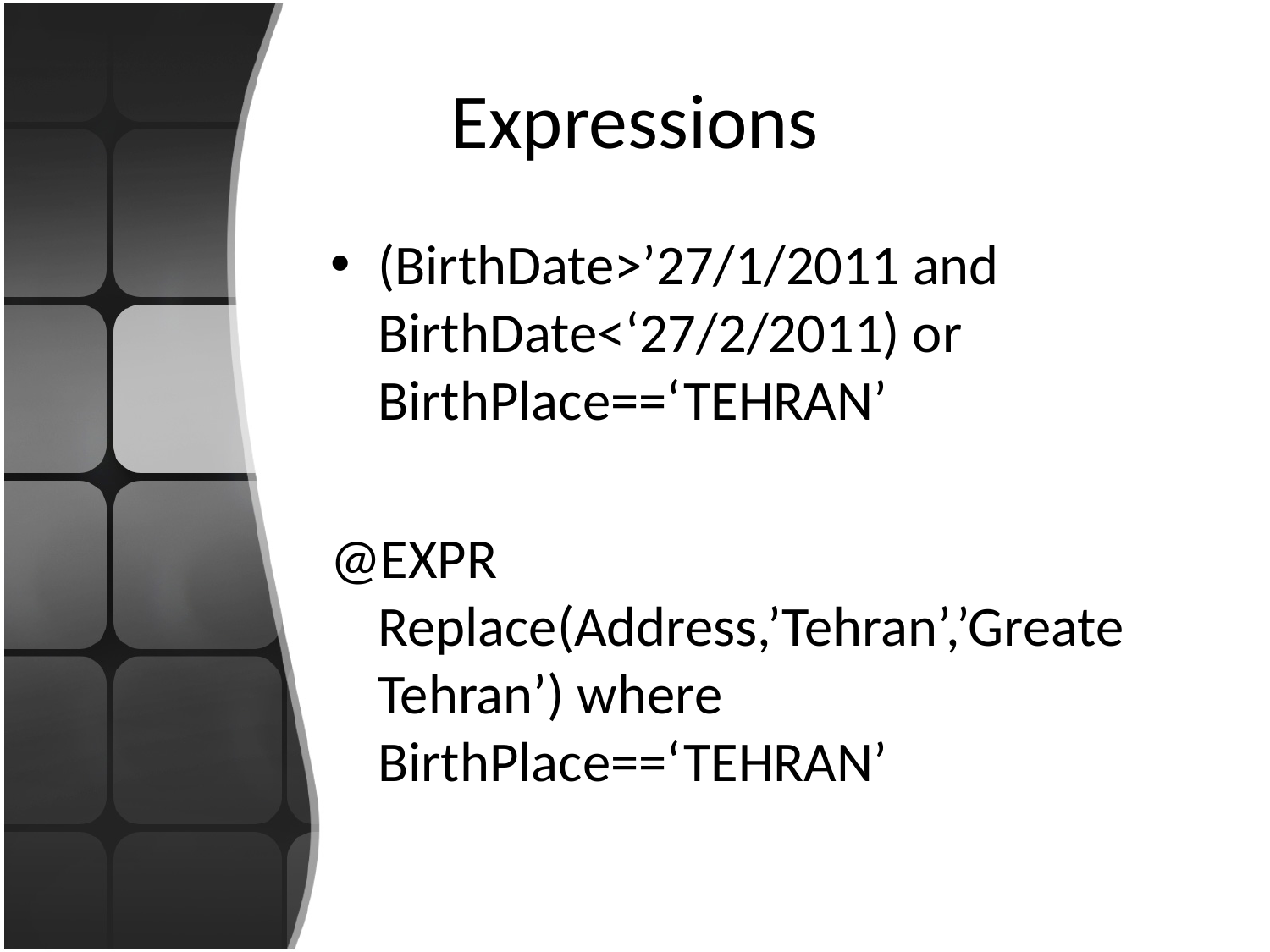

# Expressions
(BirthDate>’27/1/2011 and BirthDate<‘27/2/2011) or BirthPlace==‘TEHRAN’

@EXPR Replace(Address,’Tehran’,’Greate Tehran’) where BirthPlace==‘TEHRAN’